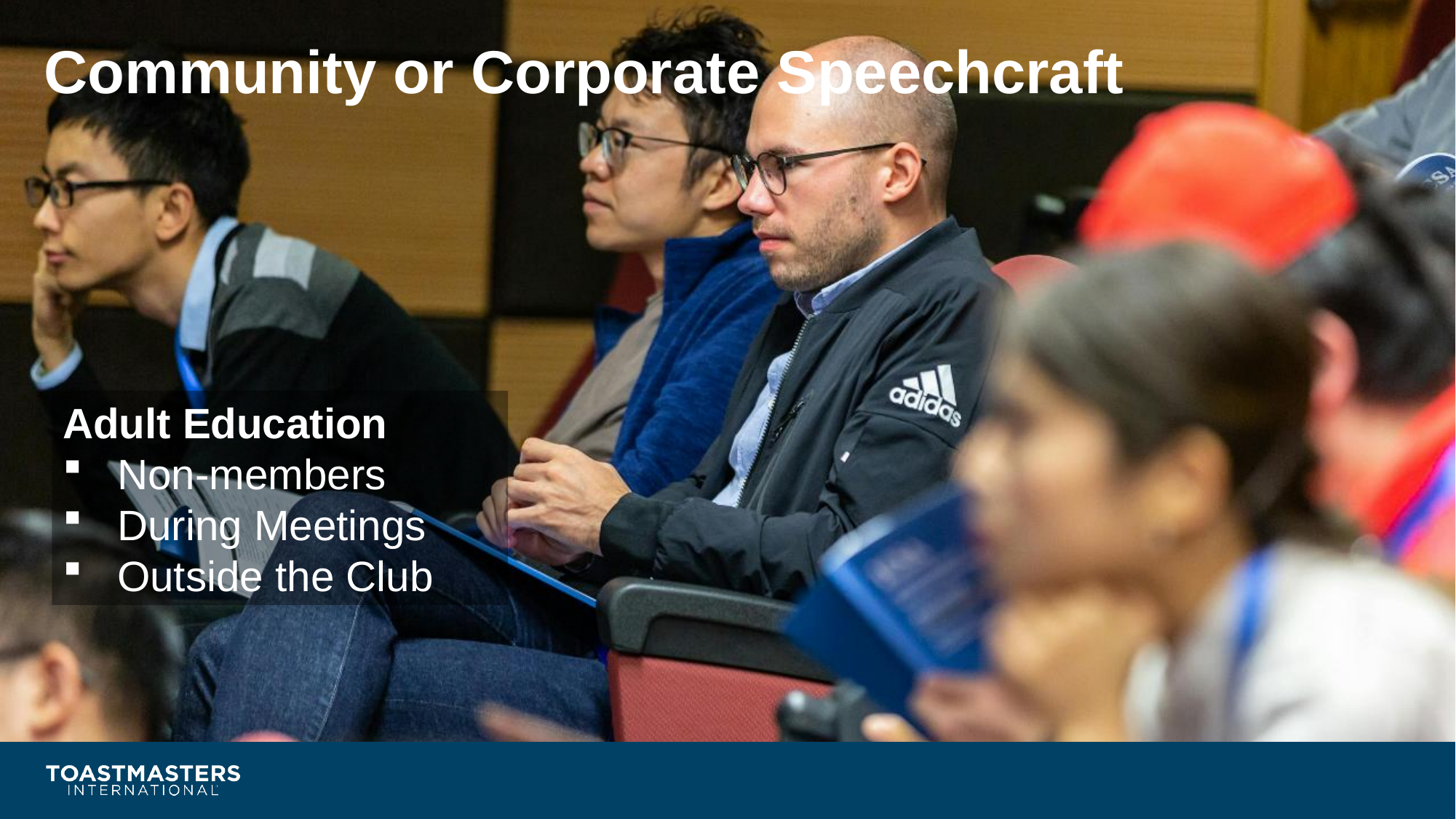

# Community or Corporate Speechcraft
Adult Education
Non-members
During Meetings
Outside the Club